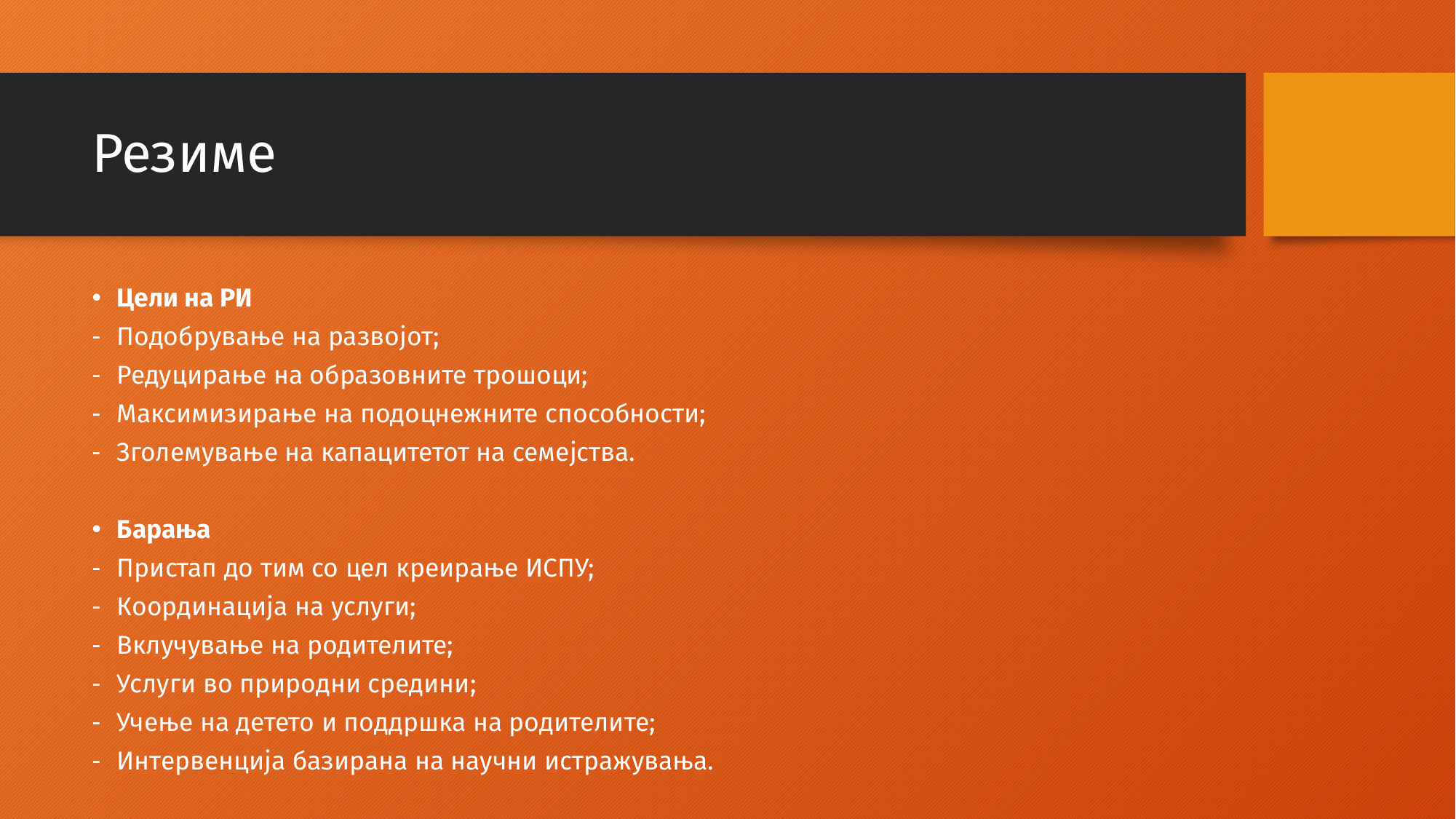

# Резиме
Цели на РИ
Подобрување на развојот;
Редуцирање на образовните трошоци;
Максимизирање на подоцнежните способности;
Зголемување на капацитетот на семејства.

Барања
Пристап до тим со цел креирање ИСПУ;
Координација на услуги;
Вклучување на родителите;
Услуги во природни средини;
Учење на детето и поддршка на родителите;
Интервенција базирана на научни истражувања.